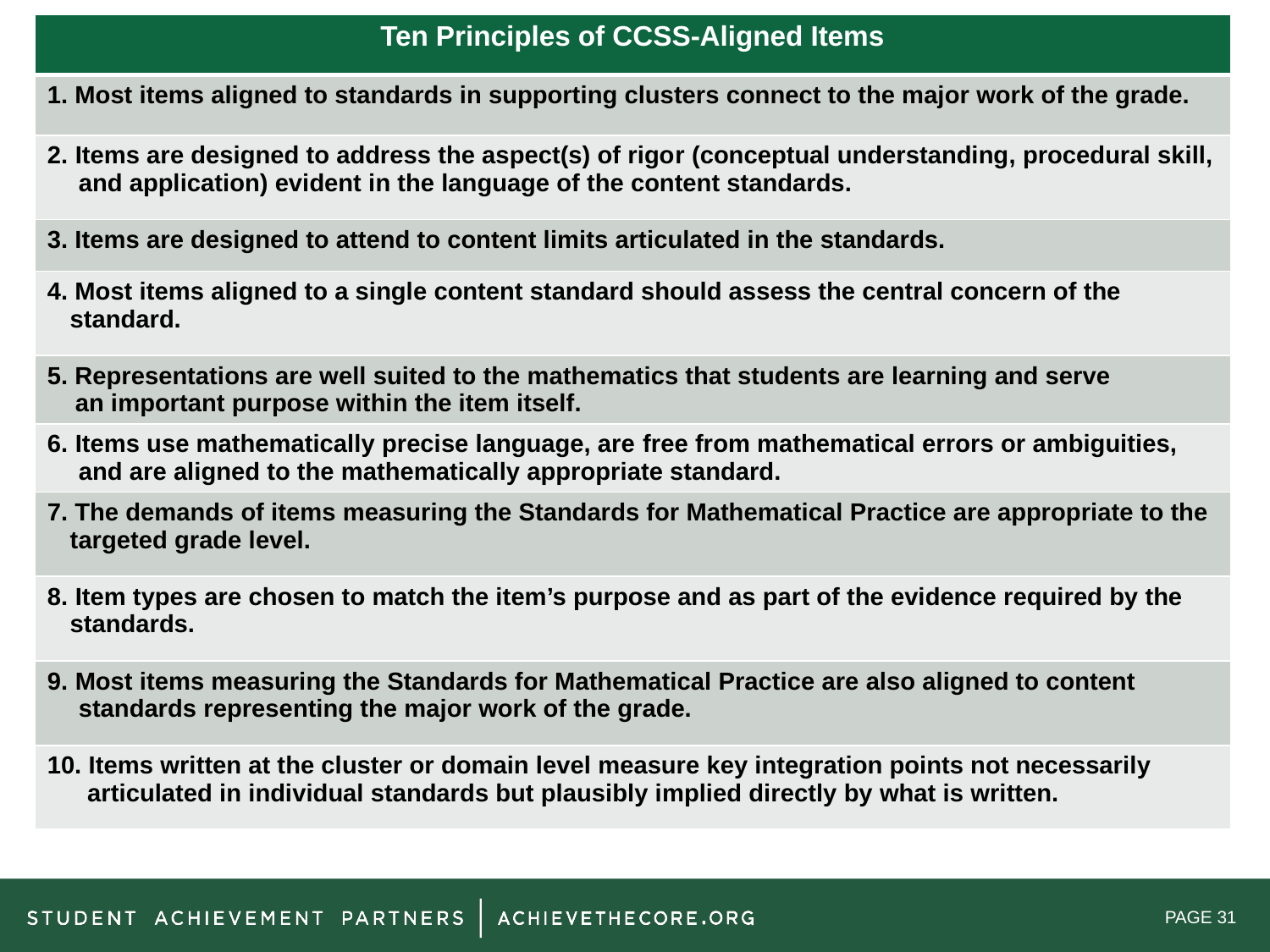

| Ten Principles of CCSS-Aligned Items |
| --- |
| 1. Most items aligned to standards in supporting clusters connect to the major work of the grade. |
| 2. Items are designed to address the aspect(s) of rigor (conceptual understanding, procedural skill, and application) evident in the language of the content standards. |
| 3. Items are designed to attend to content limits articulated in the standards. |
| 4. Most items aligned to a single content standard should assess the central concern of the standard. |
| 5. Representations are well suited to the mathematics that students are learning and serve an important purpose within the item itself. |
| 6. Items use mathematically precise language, are free from mathematical errors or ambiguities, and are aligned to the mathematically appropriate standard. |
| 7. The demands of items measuring the Standards for Mathematical Practice are appropriate to the targeted grade level. |
| 8. Item types are chosen to match the item’s purpose and as part of the evidence required by the standards. |
| 9. Most items measuring the Standards for Mathematical Practice are also aligned to content standards representing the major work of the grade. |
| 10. Items written at the cluster or domain level measure key integration points not necessarily articulated in individual standards but plausibly implied directly by what is written. |